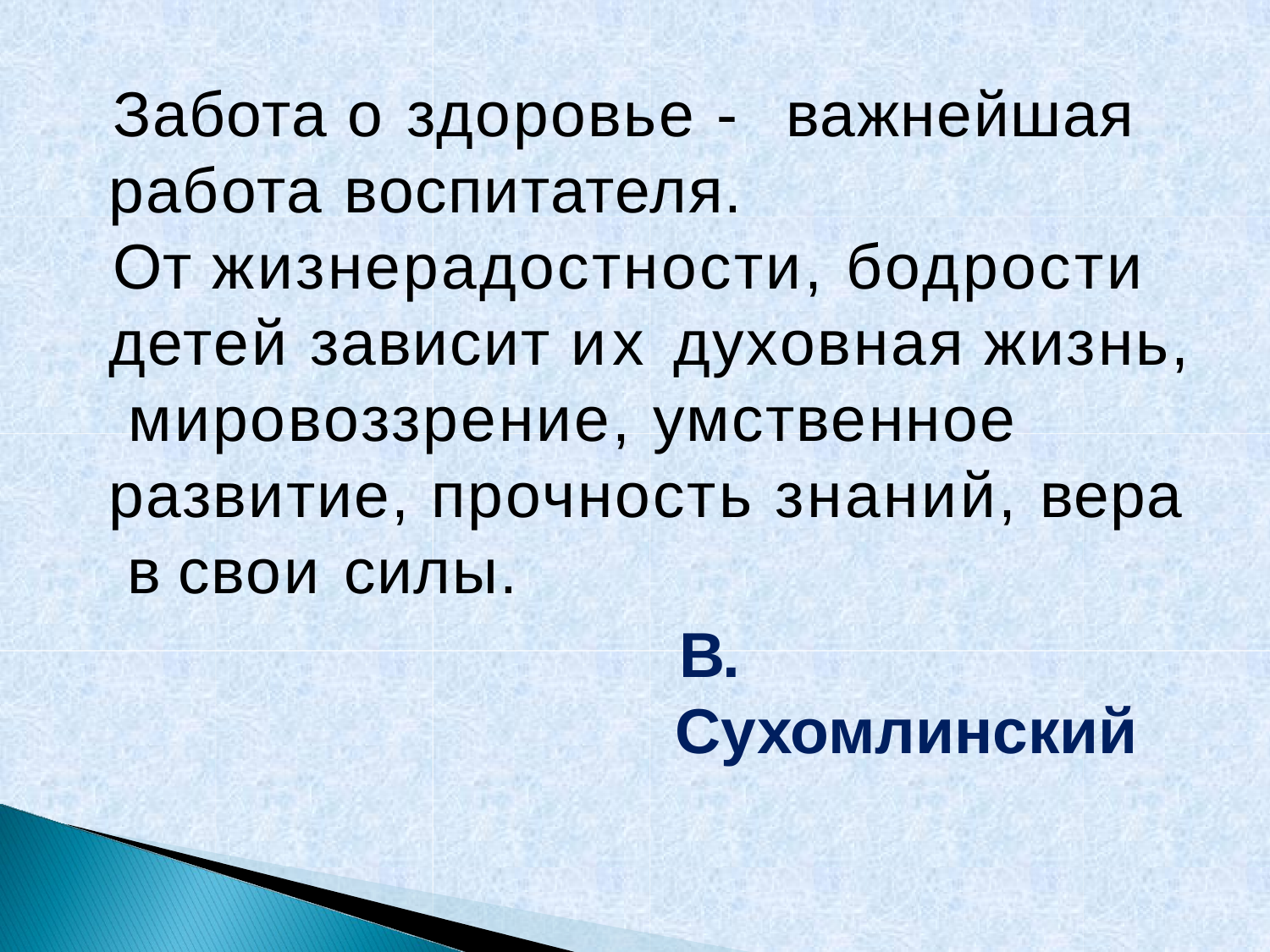

Забота о здоровье - важнейшая  работа воспитателя.
От жизнерадостности, бодрости  детей зависит их духовная жизнь,  мировоззрение, умственное  развитие, прочность знаний, вера  в свои силы.
В. Сухомлинский